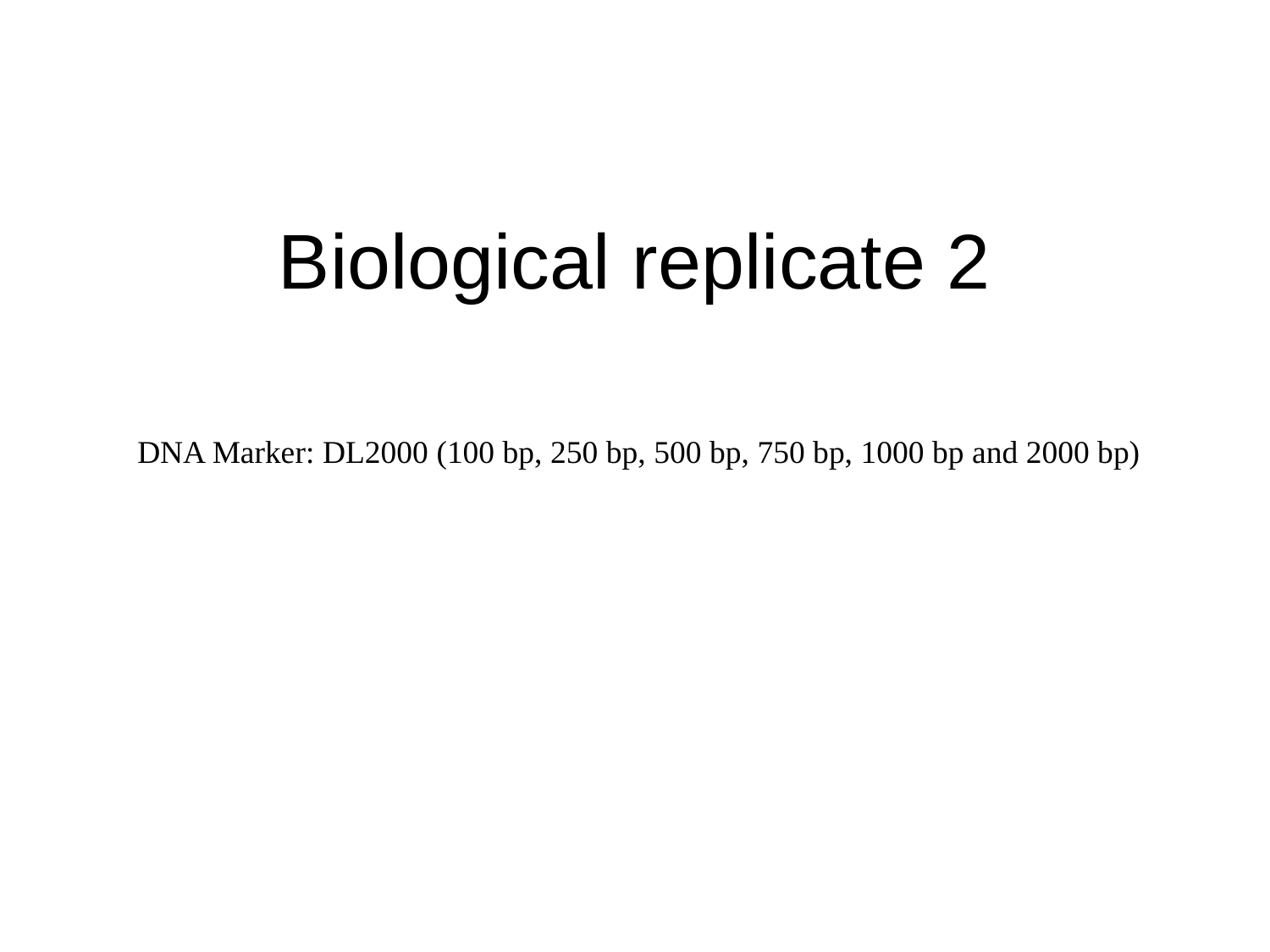

# Biological replicate 2
DNA Marker: DL2000 (100 bp, 250 bp, 500 bp, 750 bp, 1000 bp and 2000 bp)